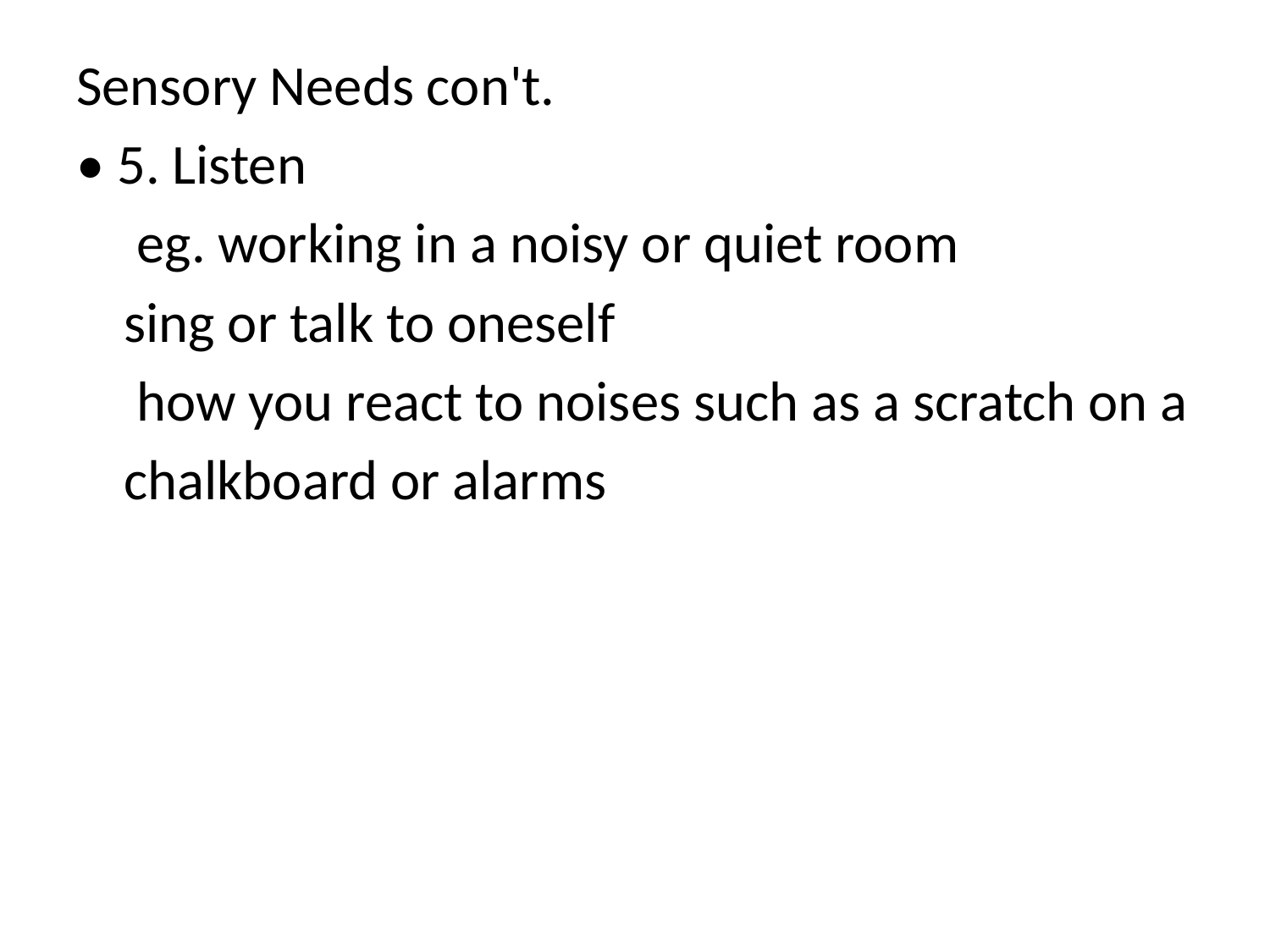

Sensory Needs con't.
• 5. Listen
	 eg. working in a noisy or quiet room
	sing or talk to oneself
	 how you react to noises such as a scratch on a
	chalkboard or alarms